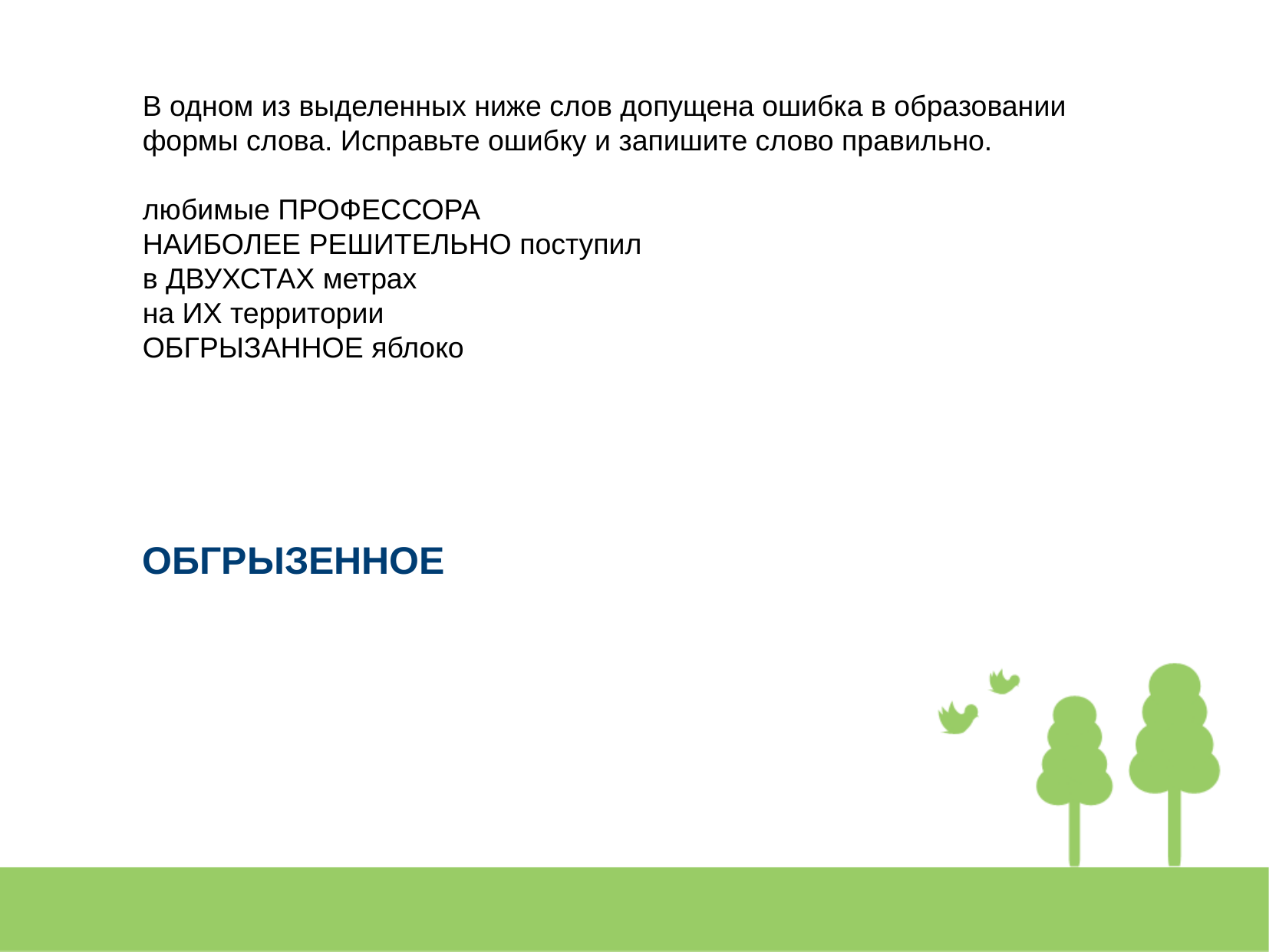

В одном из выделенных ниже слов допущена ошибка в образовании формы слова. Исправьте ошибку и запишите слово правильно.

любимые ПРОФЕССОРА
НАИБОЛЕЕ РЕШИТЕЛЬНО поступил
в ДВУХСТАХ метрах
на ИХ территории
ОБГРЫЗАННОЕ яблоко

ОБГРЫЗЕННОЕ